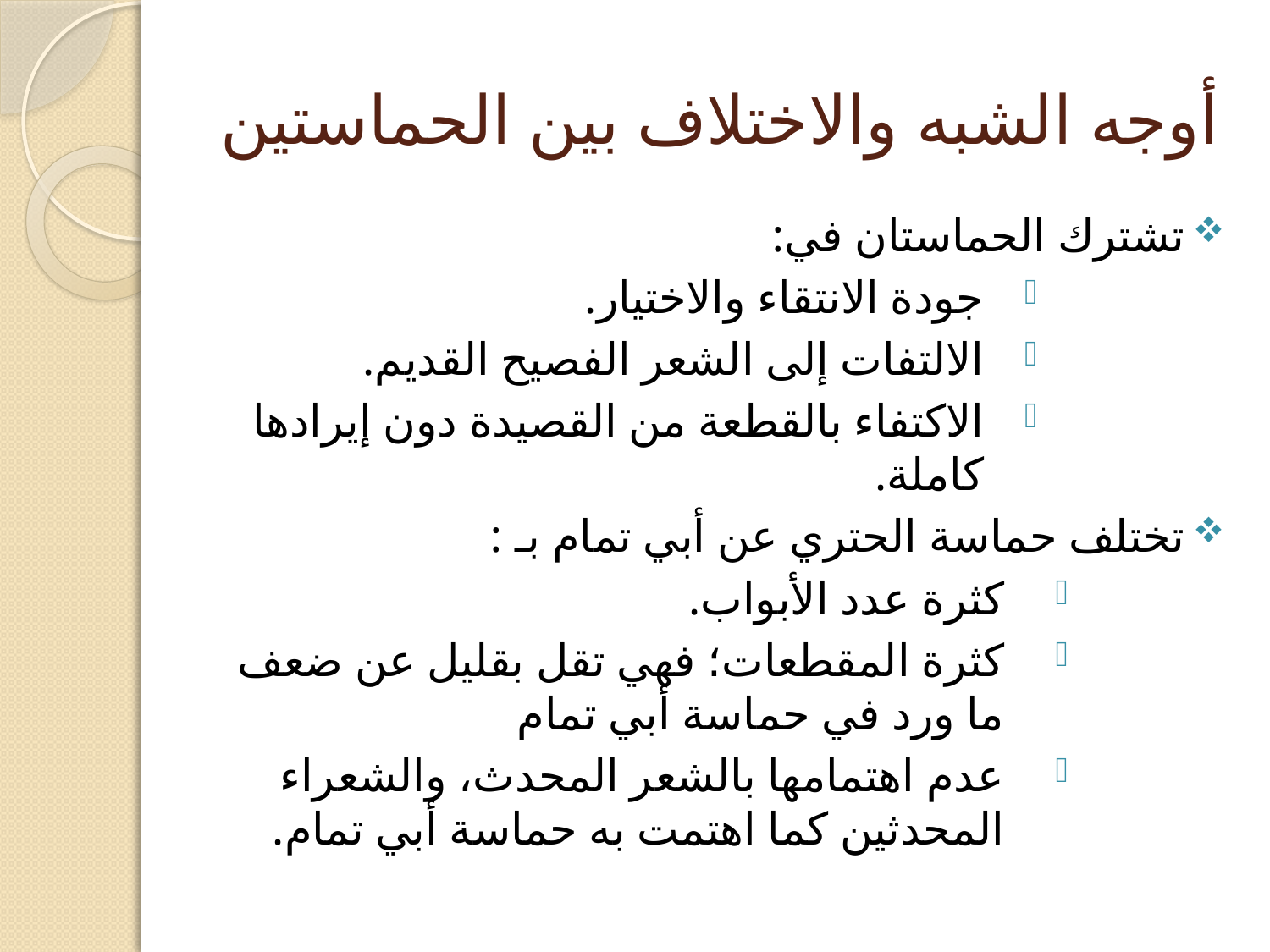

# أوجه الشبه والاختلاف بين الحماستين
تشترك الحماستان في:
جودة الانتقاء والاختيار.
الالتفات إلى الشعر الفصيح القديم.
الاكتفاء بالقطعة من القصيدة دون إيرادها كاملة.
تختلف حماسة الحتري عن أبي تمام بـ :
كثرة عدد الأبواب.
كثرة المقطعات؛ فهي تقل بقليل عن ضعف ما ورد في حماسة أبي تمام
عدم اهتمامها بالشعر المحدث، والشعراء المحدثين كما اهتمت به حماسة أبي تمام.